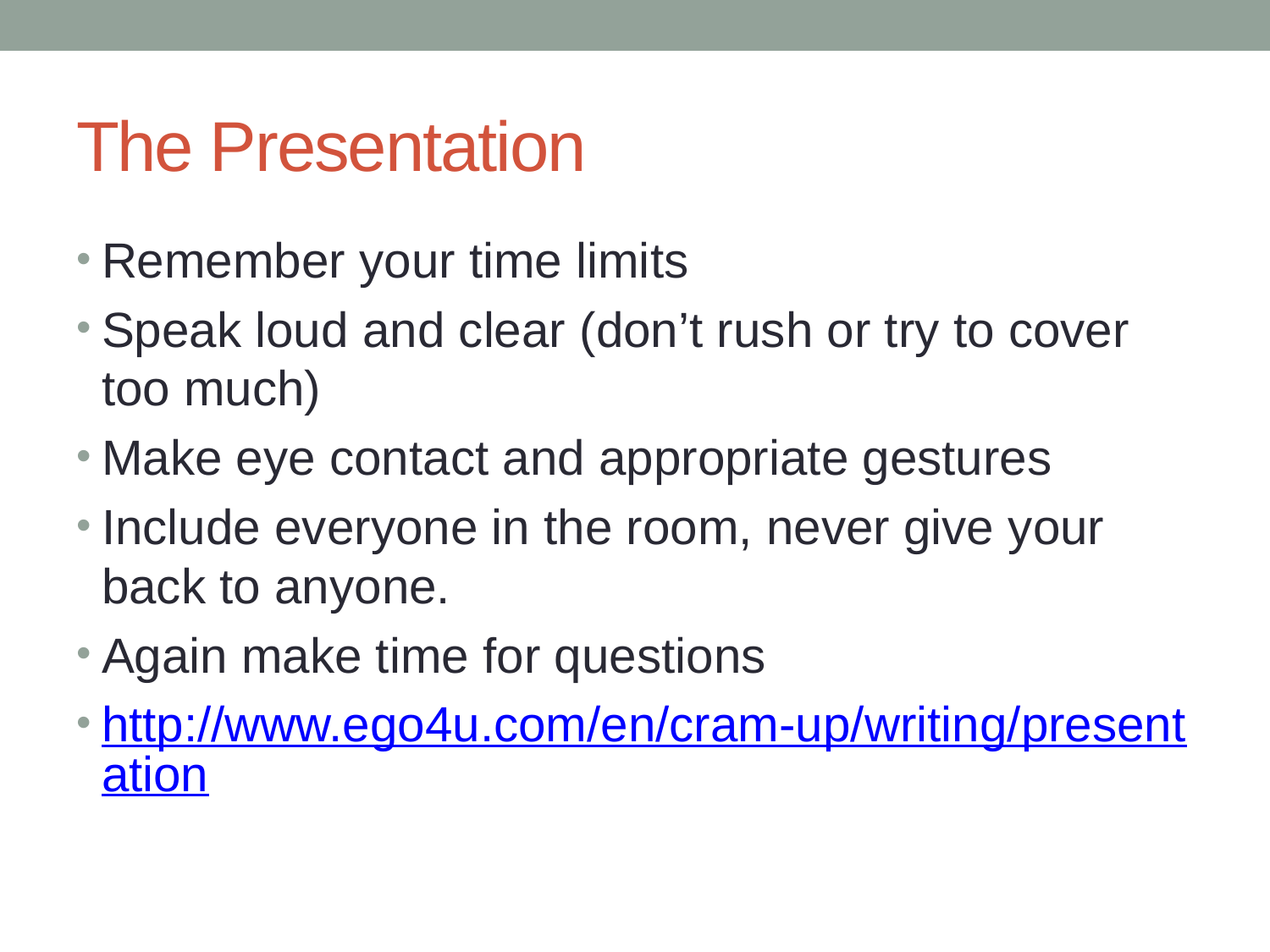

# The Presentation
Remember your time limits
Speak loud and clear (don’t rush or try to cover too much)
Make eye contact and appropriate gestures
Include everyone in the room, never give your back to anyone.
Again make time for questions
http://www.ego4u.com/en/cram-up/writing/presentation